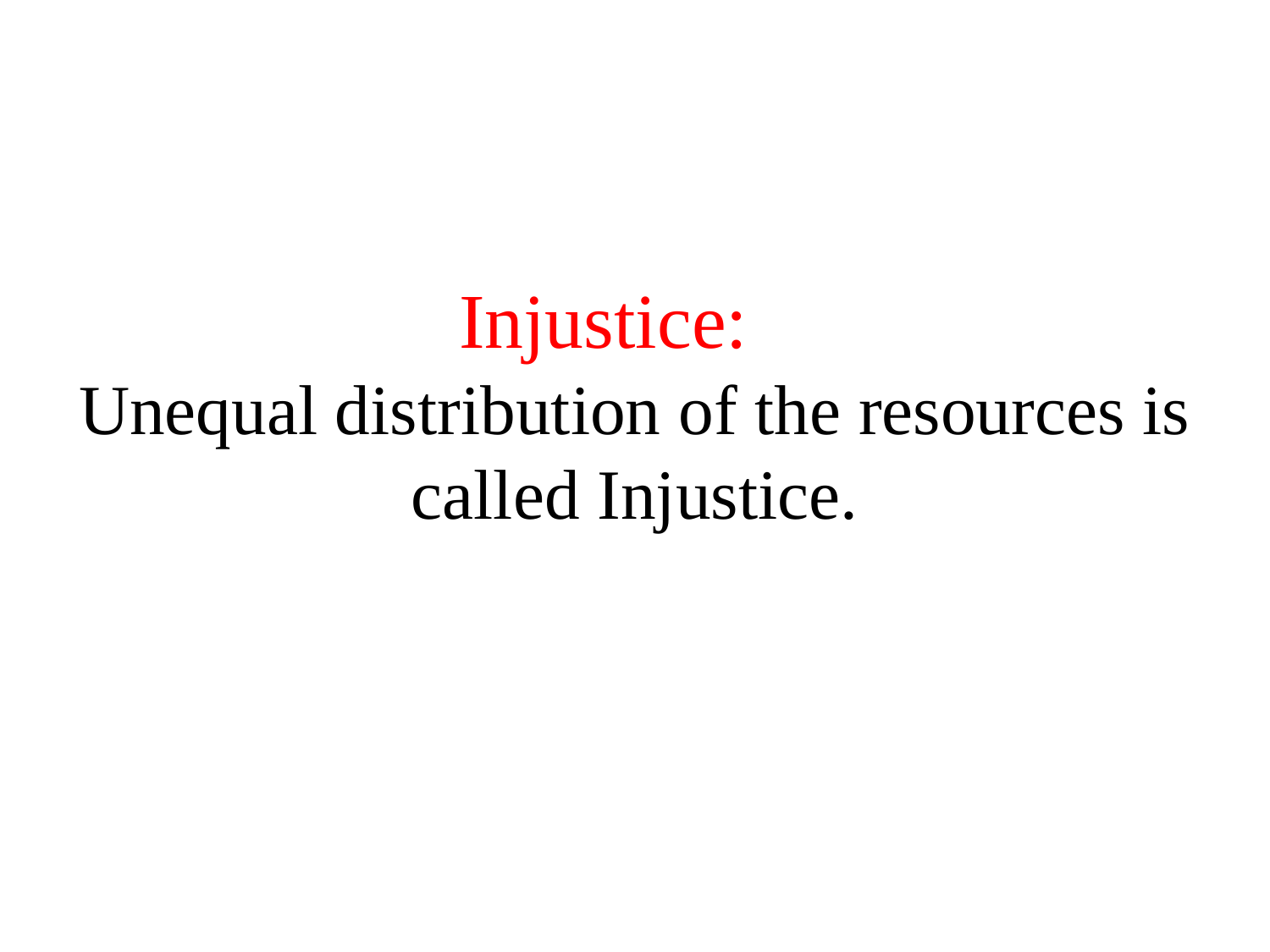

# Injustice: Unequal distribution of the resources is called Injustice.